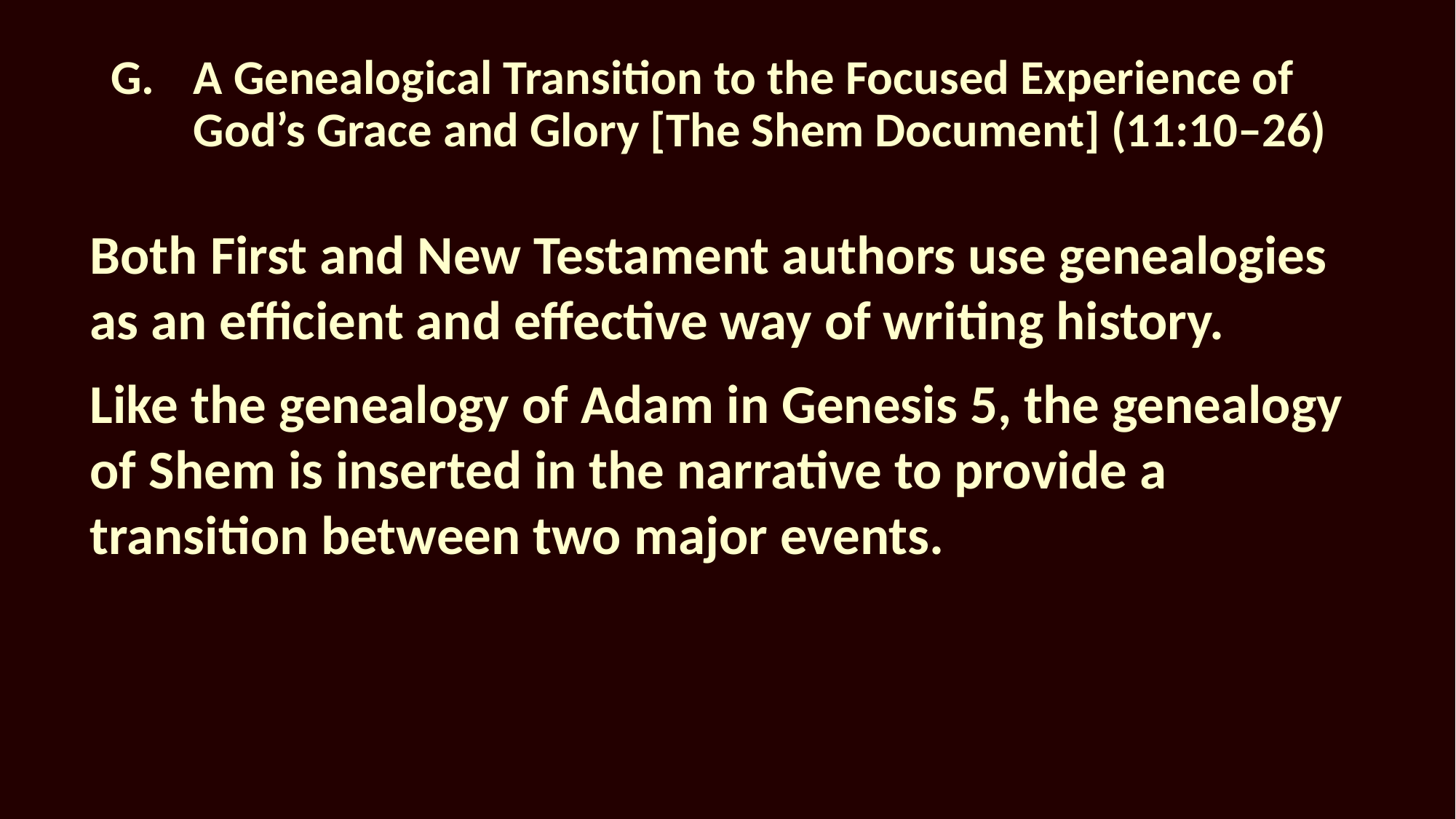

# G.	A Genealogical Transition to the Focused Experience of God’s Grace and Glory [The Shem Document] (11:10–26)
Both First and New Testament authors use genealogies as an efficient and effective way of writing history.
Like the genealogy of Adam in Genesis 5, the genealogy of Shem is inserted in the narrative to provide a transition between two major events.